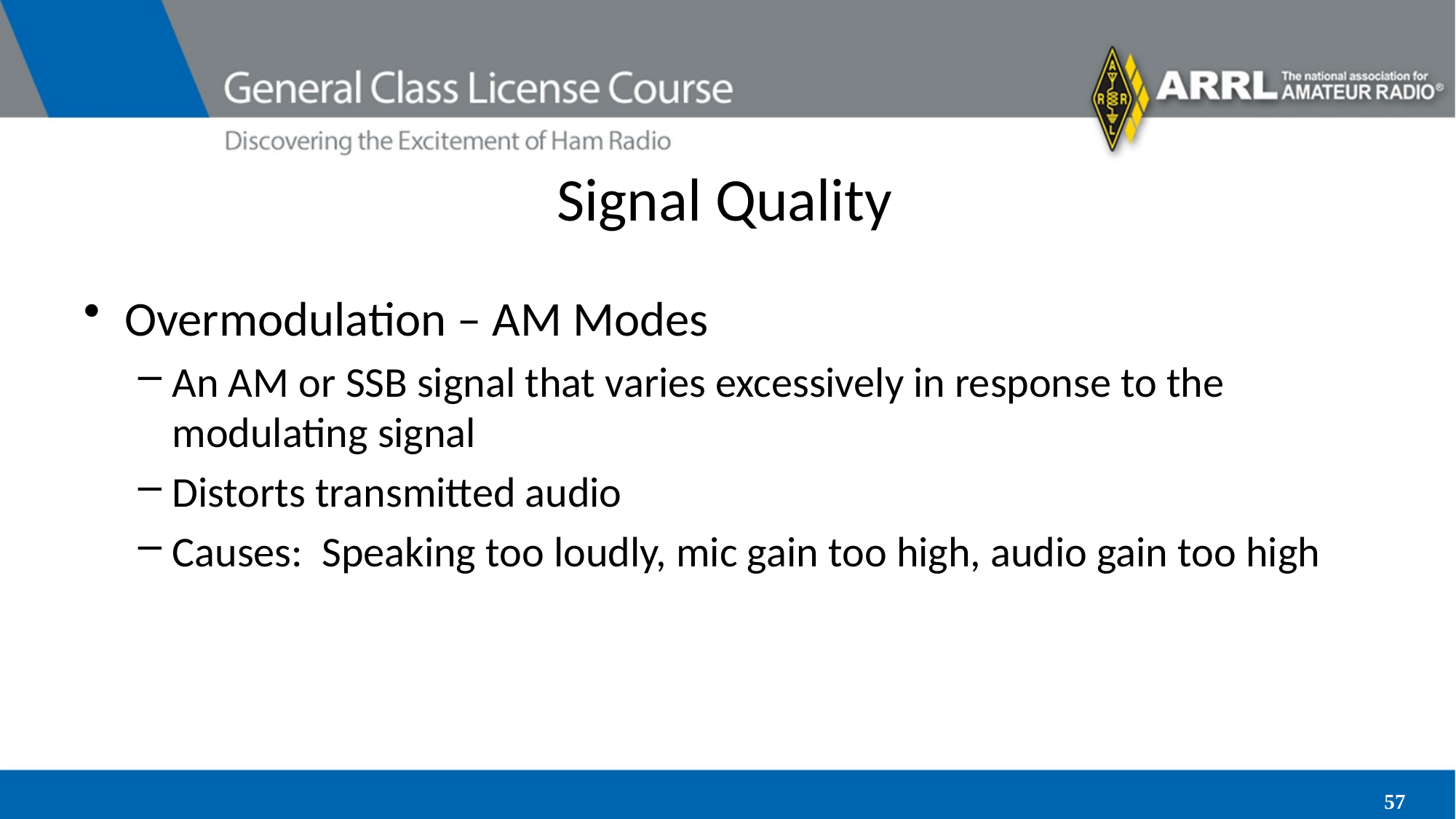

# Signal Quality
Overmodulation – AM Modes
An AM or SSB signal that varies excessively in response to the modulating signal
Distorts transmitted audio
Causes:  Speaking too loudly, mic gain too high, audio gain too high